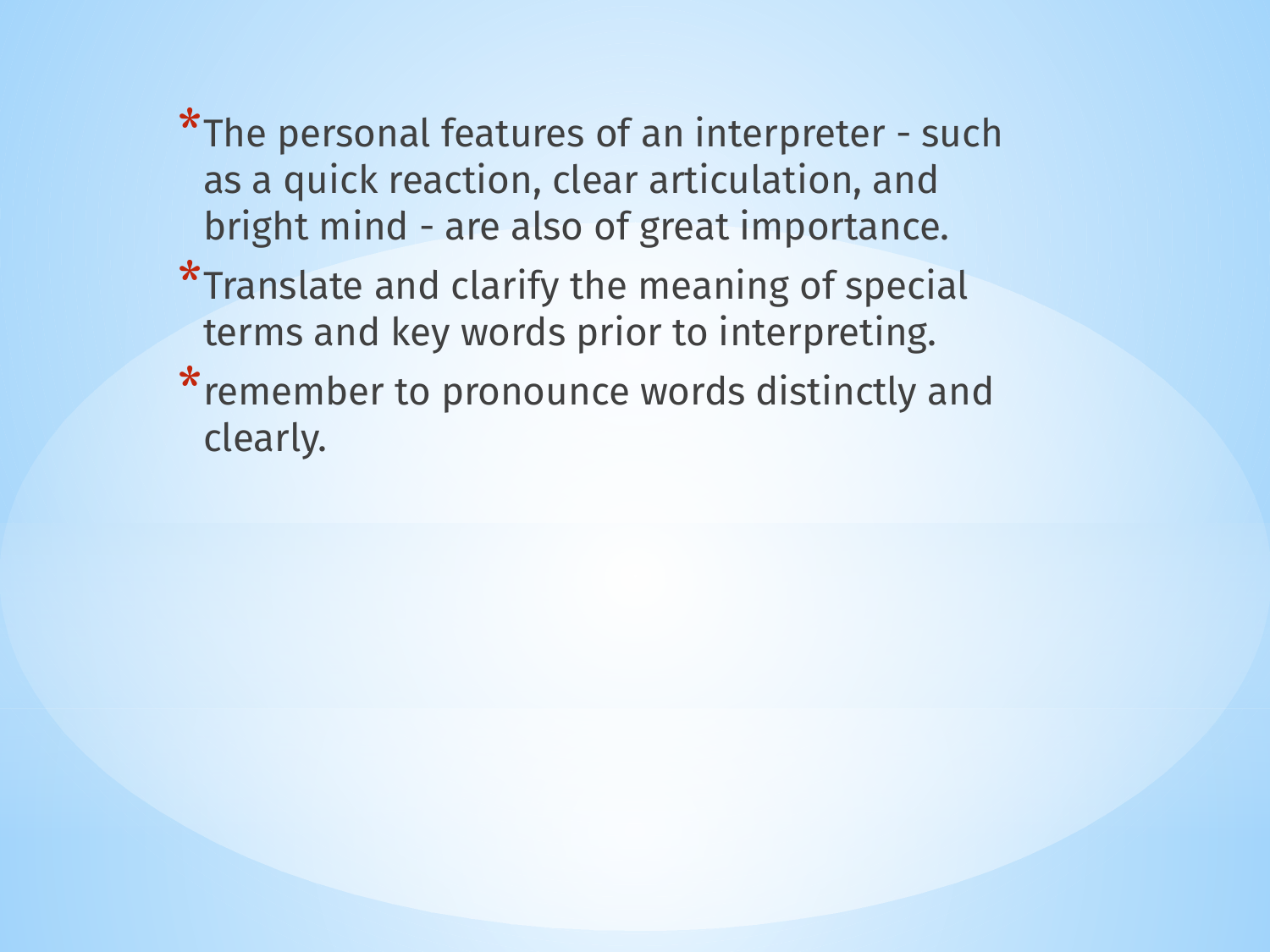

The personal features of an interpreter - such as a quick reaction, clear articulation, and bright mind - are also of great importance.
Translate and clarify the meaning of special terms and key words prior to interpreting.
remember to pronounce words distinctly and clearly.

#